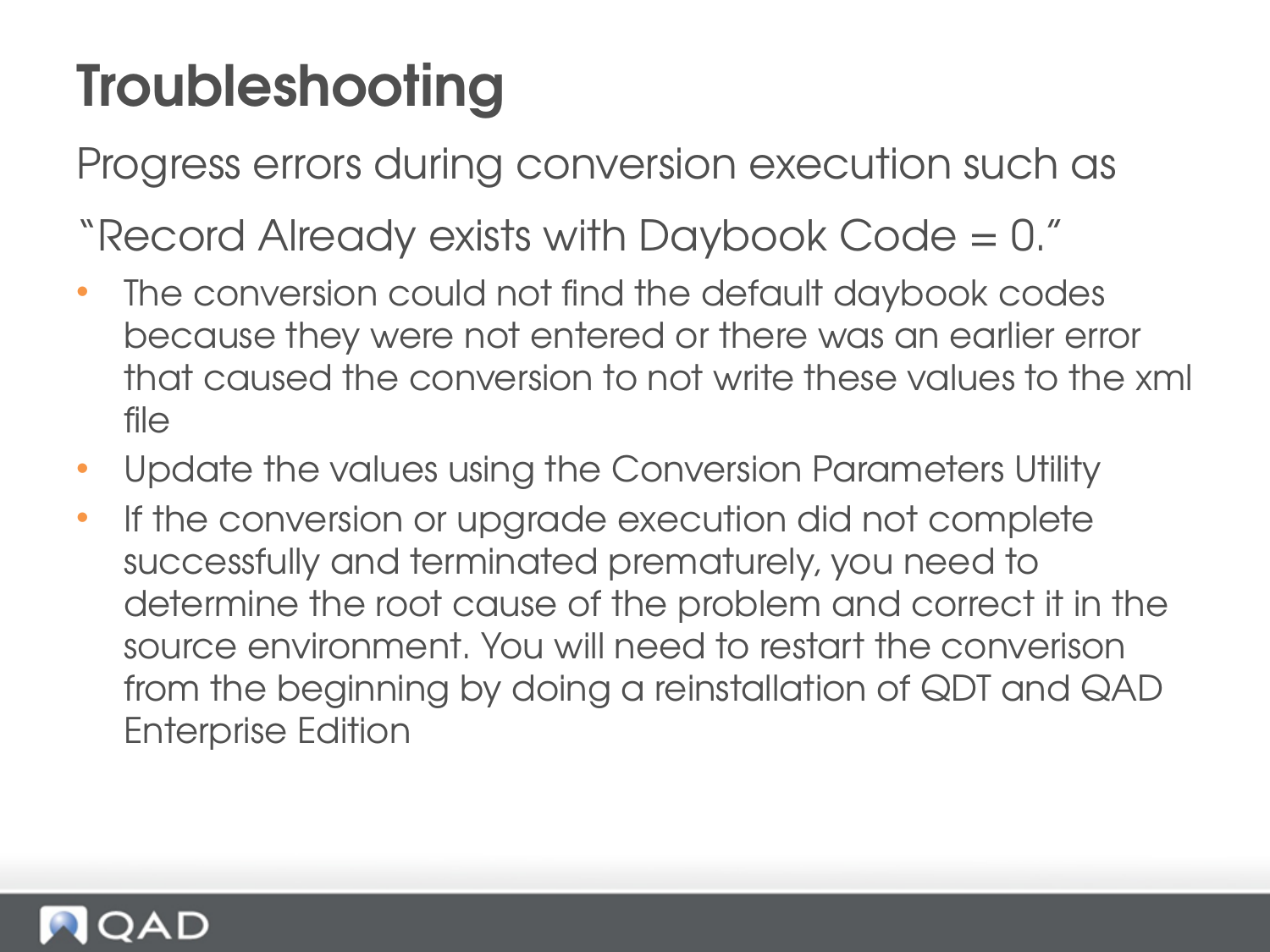

# Troubleshooting
Progress errors during conversion execution such as “Record Already exists with Daybook Code = 0.”
The conversion could not find the default daybook codes because they were not entered or there was an earlier error that caused the conversion to not write these values to the xml file
Update the values using the Conversion Parameters Utility
If the conversion or upgrade execution did not complete successfully and terminated prematurely, you need to determine the root cause of the problem and correct it in the source environment. You will need to restart the converison from the beginning by doing a reinstallation of QDT and QAD Enterprise Edition